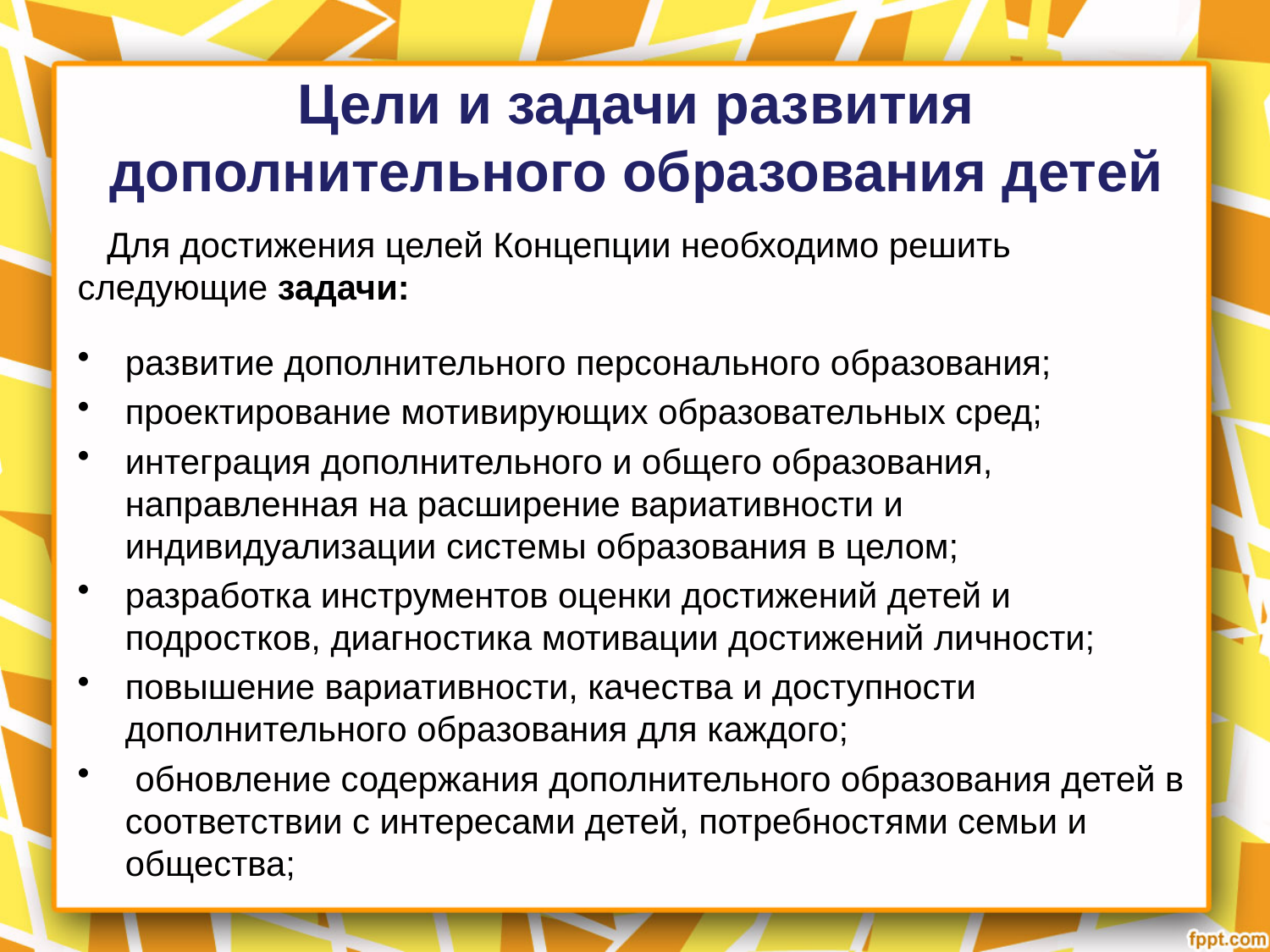

# Цели и задачи развития дополнительного образования детей
   Для достижения целей Концепции необходимо решить следующие задачи:

развитие дополнительного персонального образования;
проектирование мотивирующих образовательных сред;
интеграция дополнительного и общего образования, направленная на расширение вариативности и индивидуализации системы образования в целом;
разработка инструментов оценки достижений детей и подростков, диагностика мотивации достижений личности;
повышение вариативности, качества и доступности дополнительного образования для каждого;
 обновление содержания дополнительного образования детей в соответствии с интересами детей, потребностями семьи и общества;